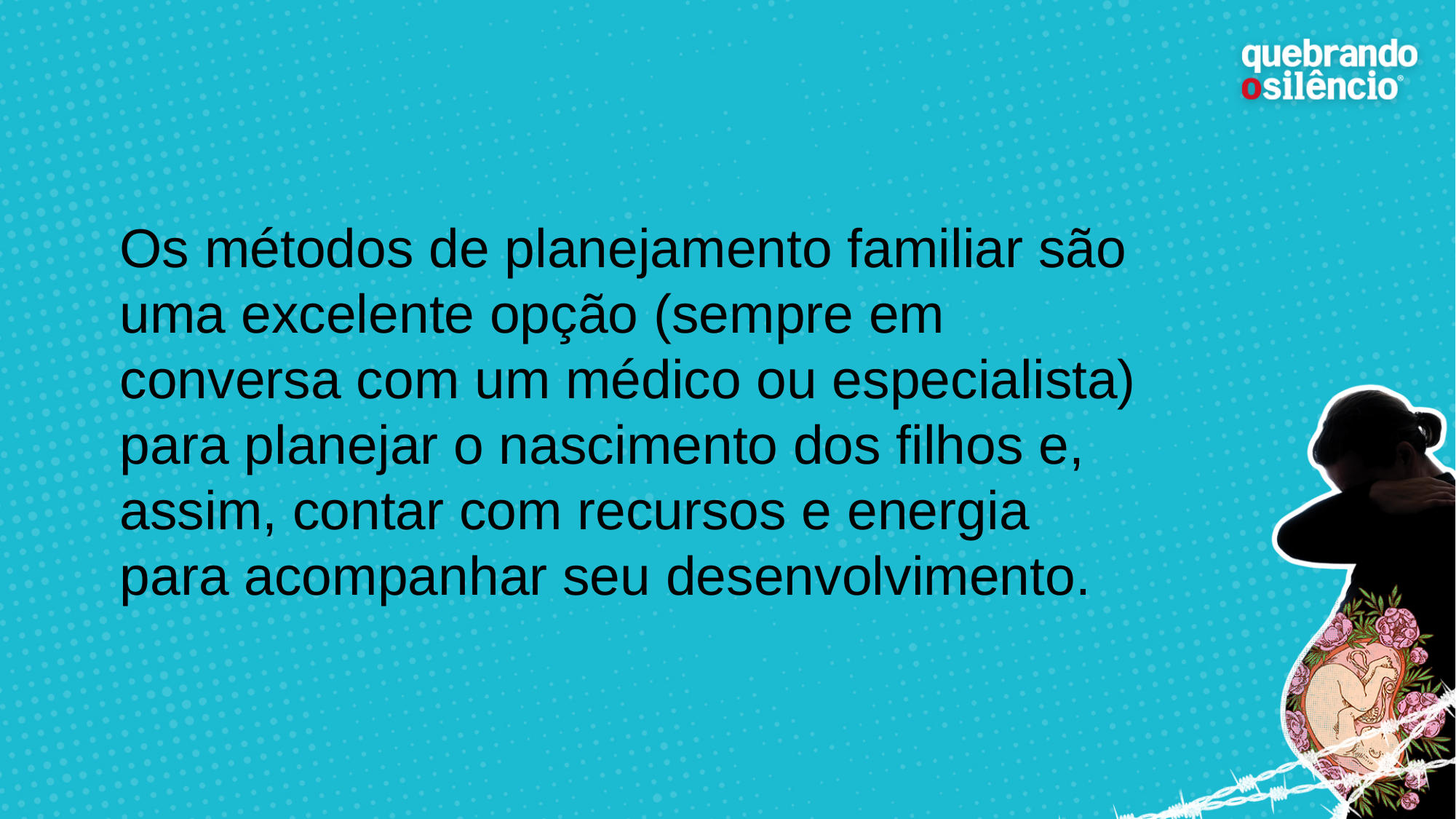

Os métodos de planejamento familiar são uma excelente opção (sempre em conversa com um médico ou especialista) para planejar o nascimento dos filhos e, assim, contar com recursos e energia para acompanhar seu desenvolvimento.